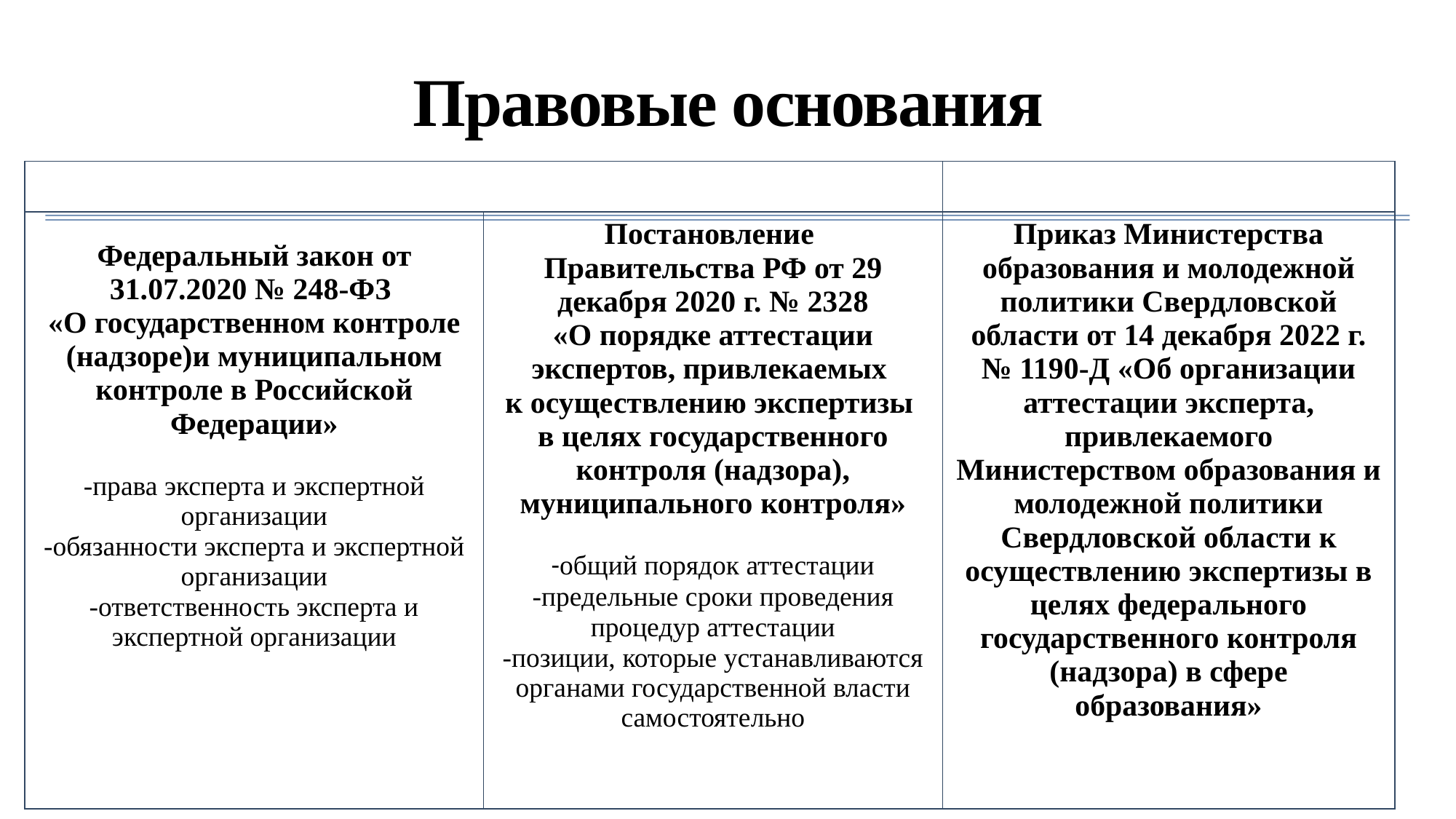

# Правовые основания
|  |  |  |
| --- | --- | --- |
| Федеральный закон от 31.07.2020 № 248-ФЗ «О государственном контроле (надзоре)и муниципальном контроле в Российской Федерации» -права эксперта и экспертной организации -обязанности эксперта и экспертной организации -ответственность эксперта и экспертной организации | Постановление Правительства РФ от 29 декабря 2020 г. № 2328 «О порядке аттестации экспертов, привлекаемых к осуществлению экспертизы в целях государственного контроля (надзора), муниципального контроля» -общий порядок аттестации -предельные сроки проведения процедур аттестации -позиции, которые устанавливаются органами государственной власти самостоятельно | Приказ Министерства образования и молодежной политики Свердловской области от 14 декабря 2022 г. № 1190-Д «Об организации аттестации эксперта, привлекаемого Министерством образования и молодежной политики Свердловской области к осуществлению экспертизы в целях федерального государственного контроля (надзора) в сфере образования» |